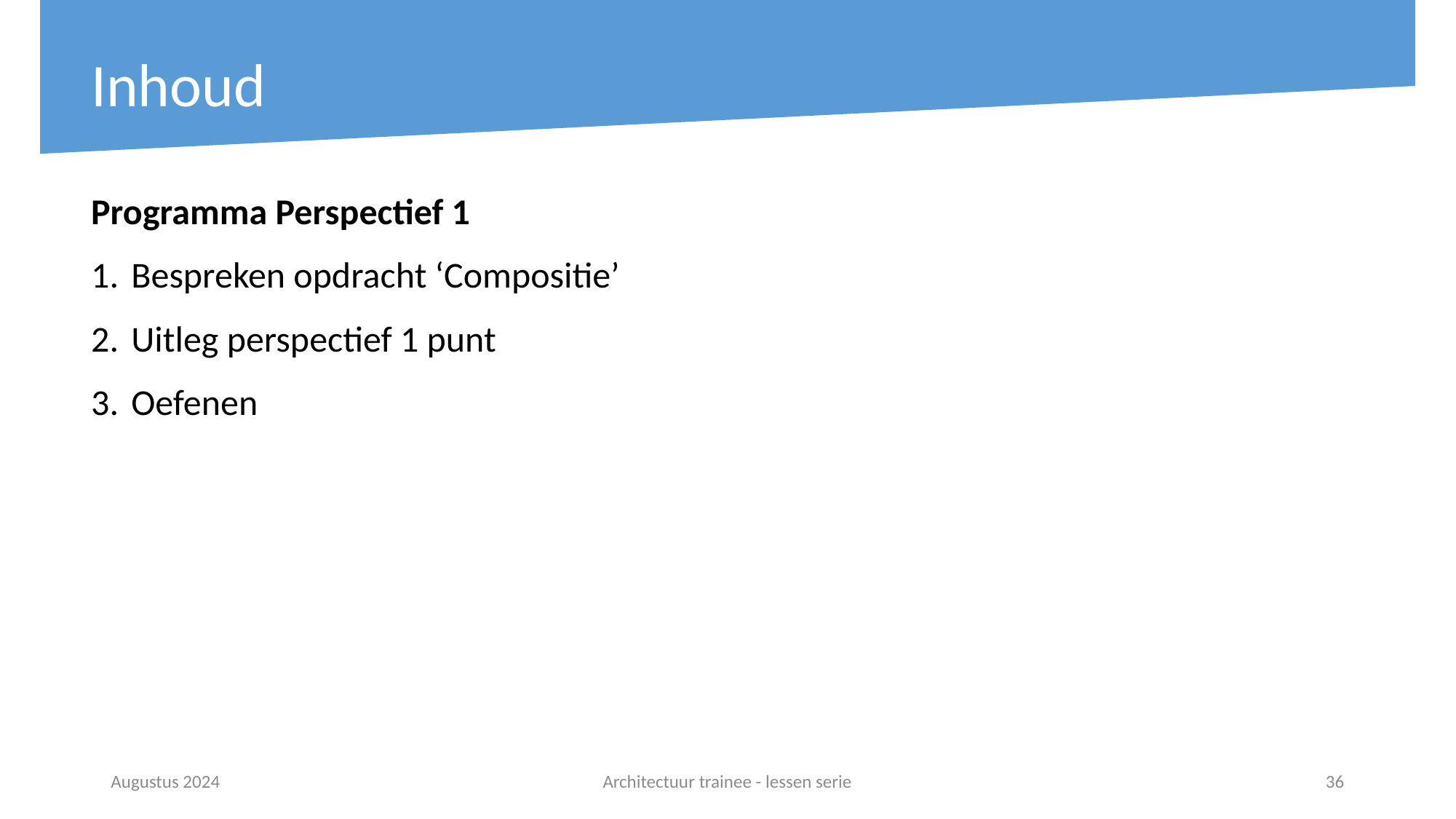

# Inhoud
Programma Perspectief 1
Bespreken opdracht ‘Compositie’
Uitleg perspectief 1 punt
Oefenen
Augustus 2024
Architectuur trainee - lessen serie
36